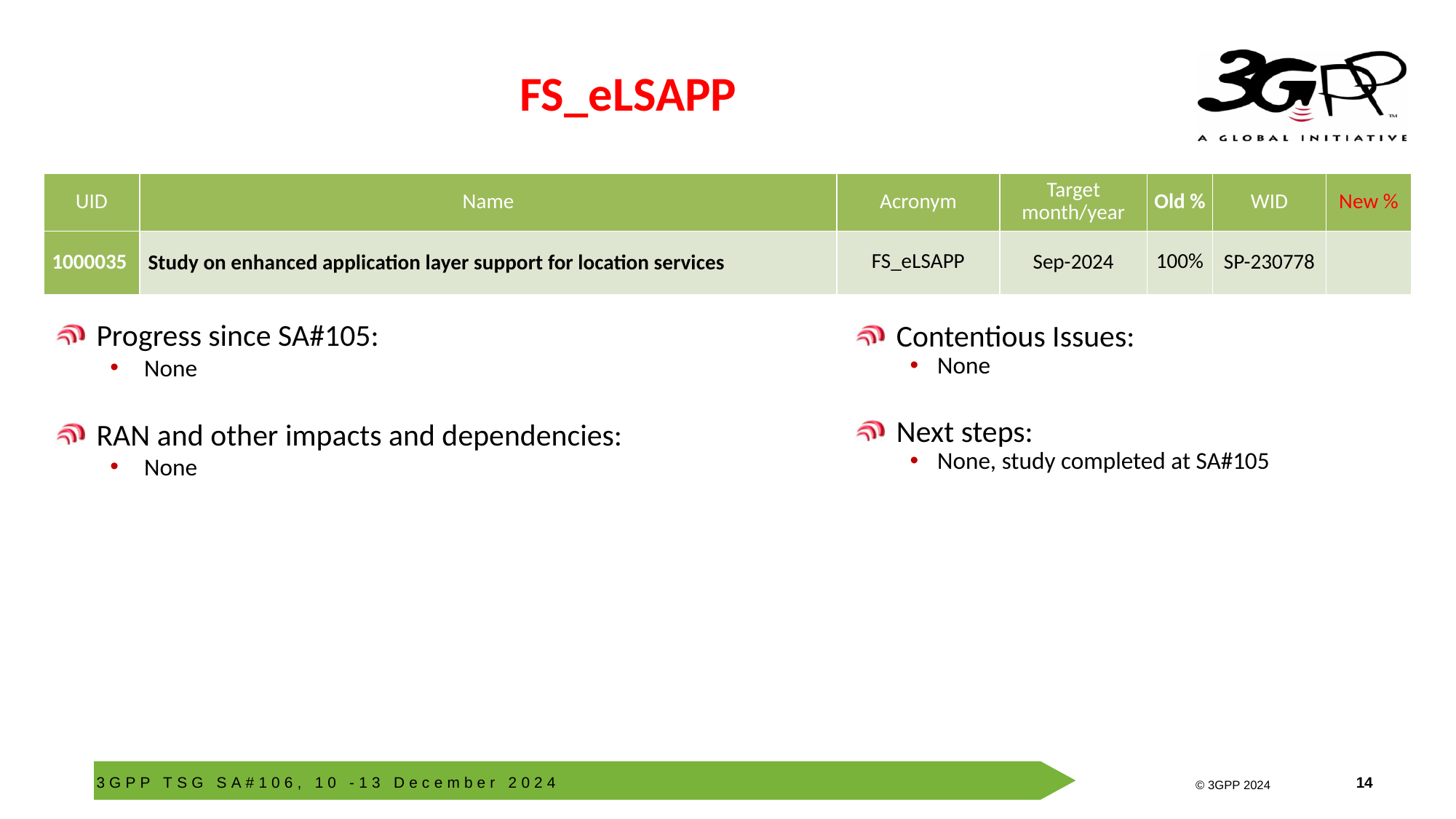

# FS_eLSAPP
| UID | Name | Acronym | Target month/year | Old % | WID | New % |
| --- | --- | --- | --- | --- | --- | --- |
| 1000035 | Study on enhanced application layer support for location services | FS\_eLSAPP | Sep-2024 | 100% | SP-230778 |  |
Progress since SA#105:
None

RAN and other impacts and dependencies:
None
Contentious Issues:
None

Next steps:
None, study completed at SA#105